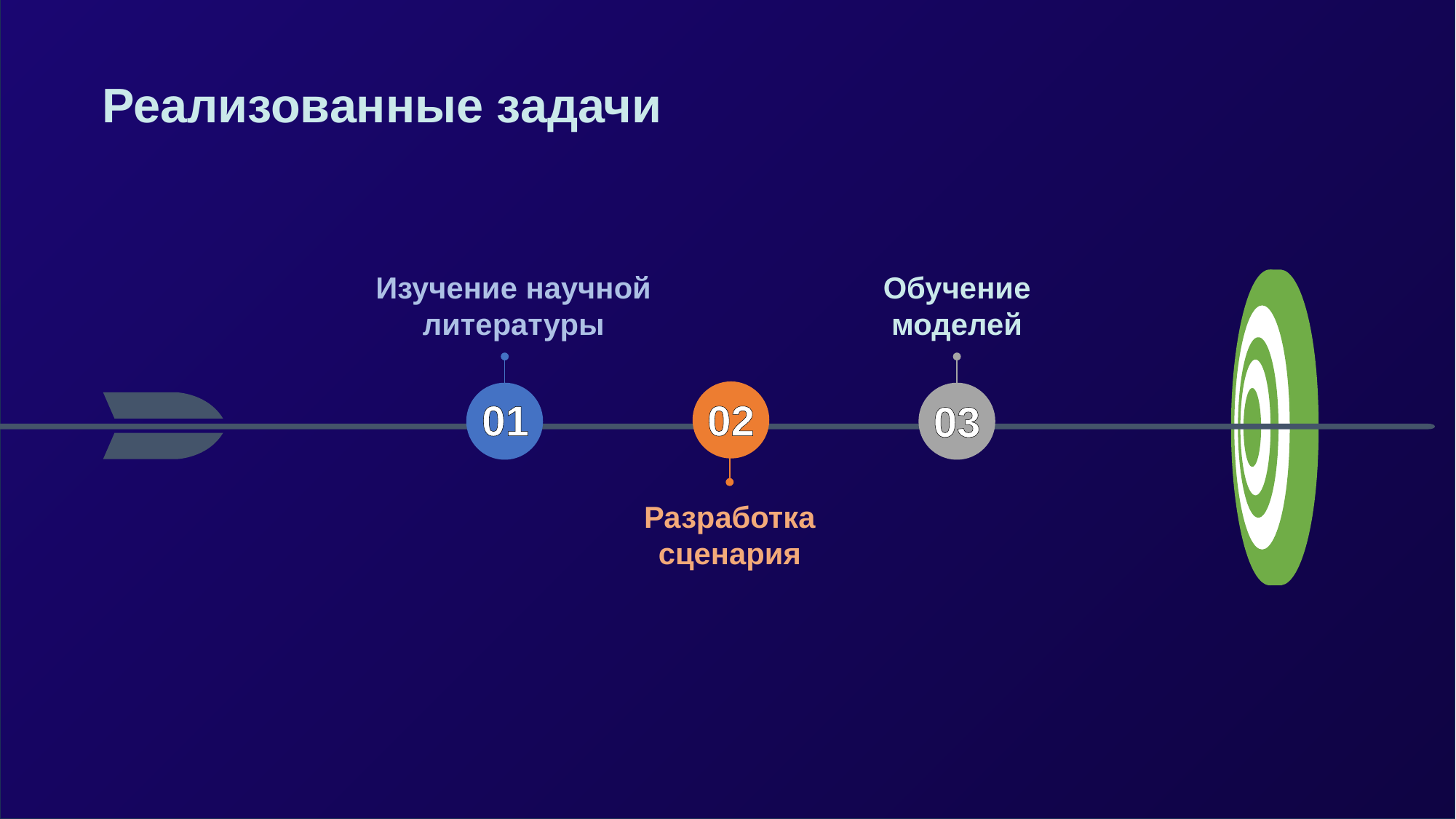

# Реализованные задачи

Изучение научной литературы
Обучение моделей

01
02
03

Разработка сценария